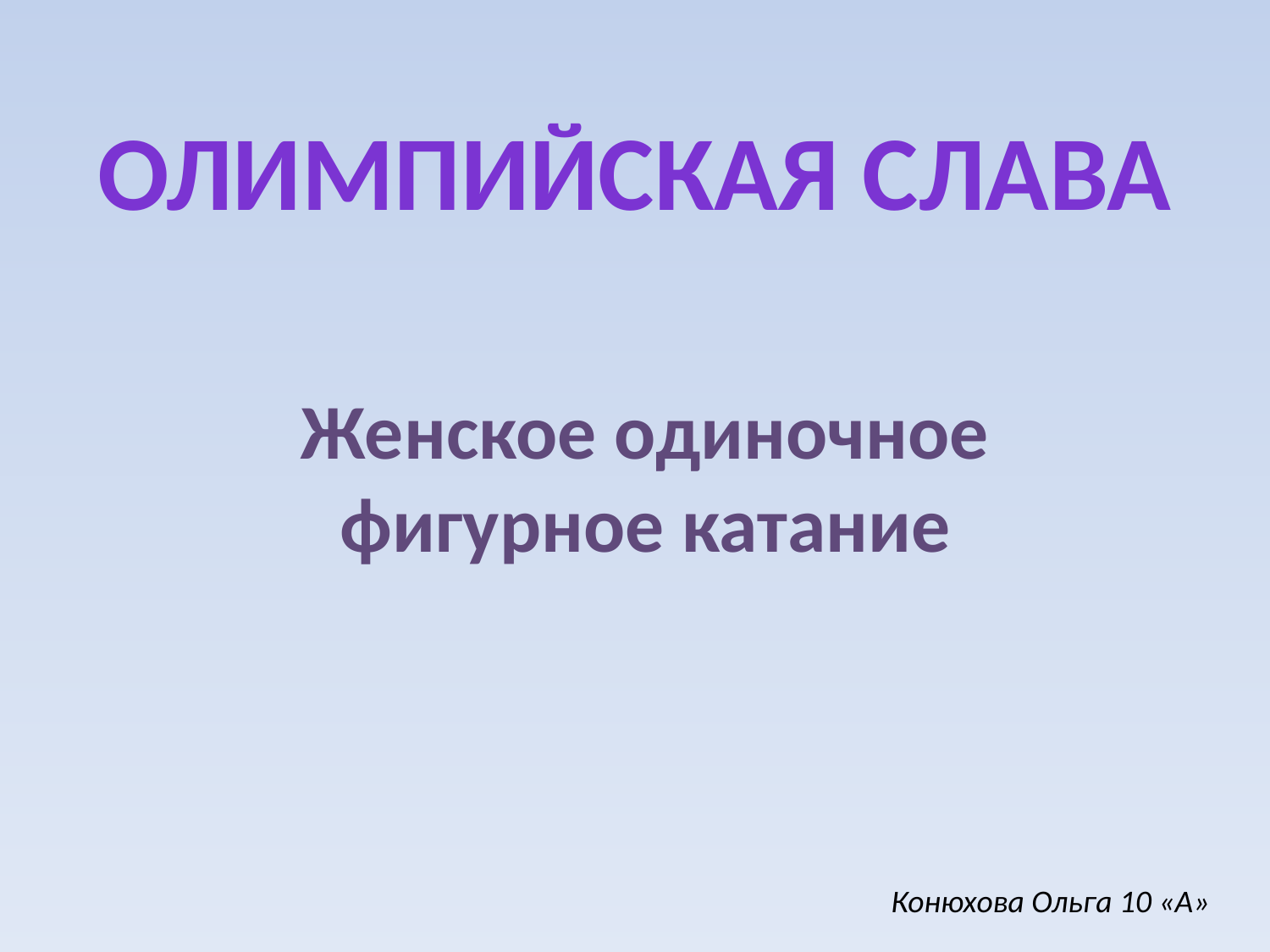

# Олимпийская слава
Женское одиночное фигурное катание
Конюхова Ольга 10 «А»